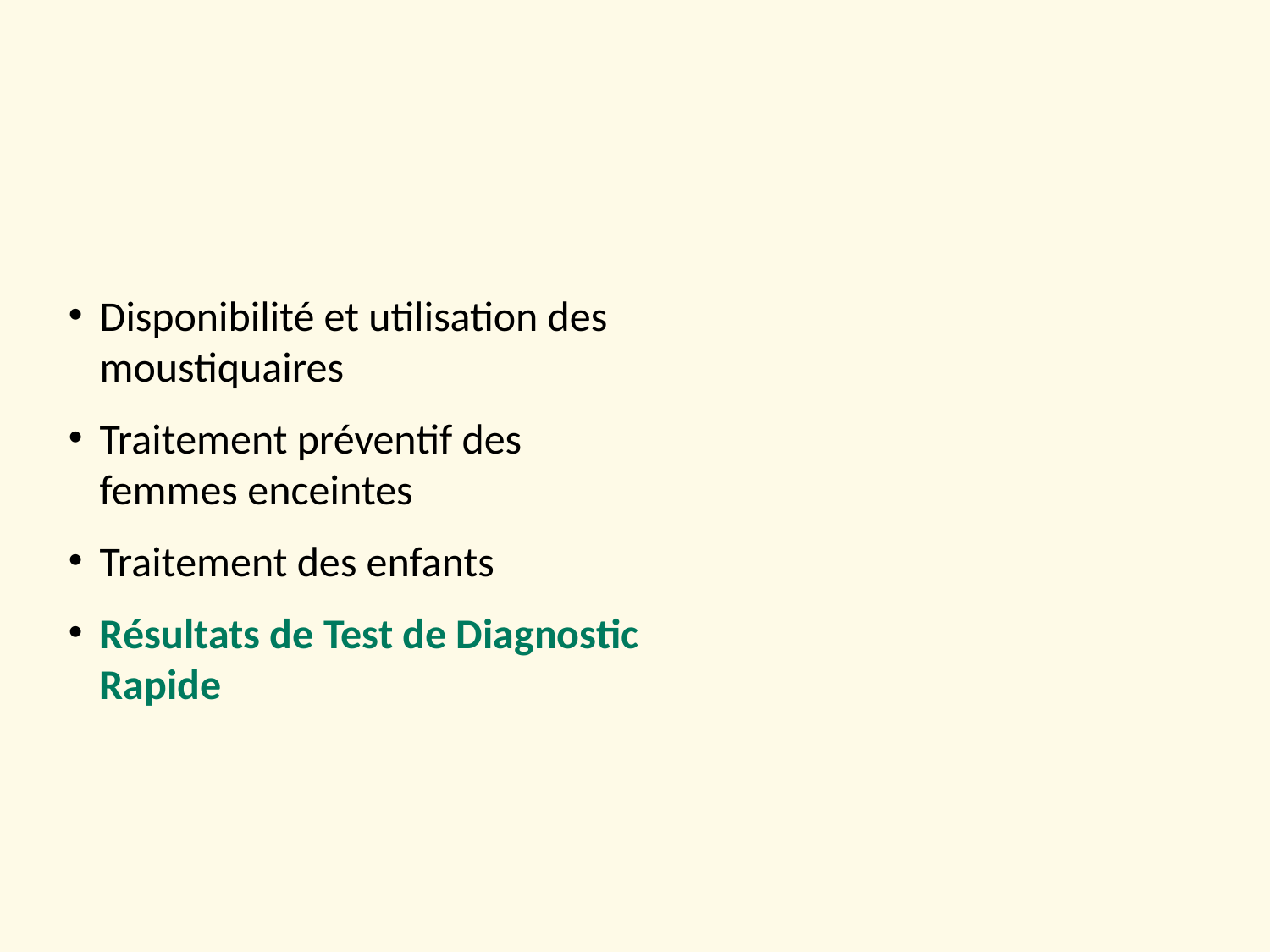

Disponibilité et utilisation des moustiquaires
Traitement préventif des femmes enceintes
Traitement des enfants
Résultats de Test de Diagnostic Rapide